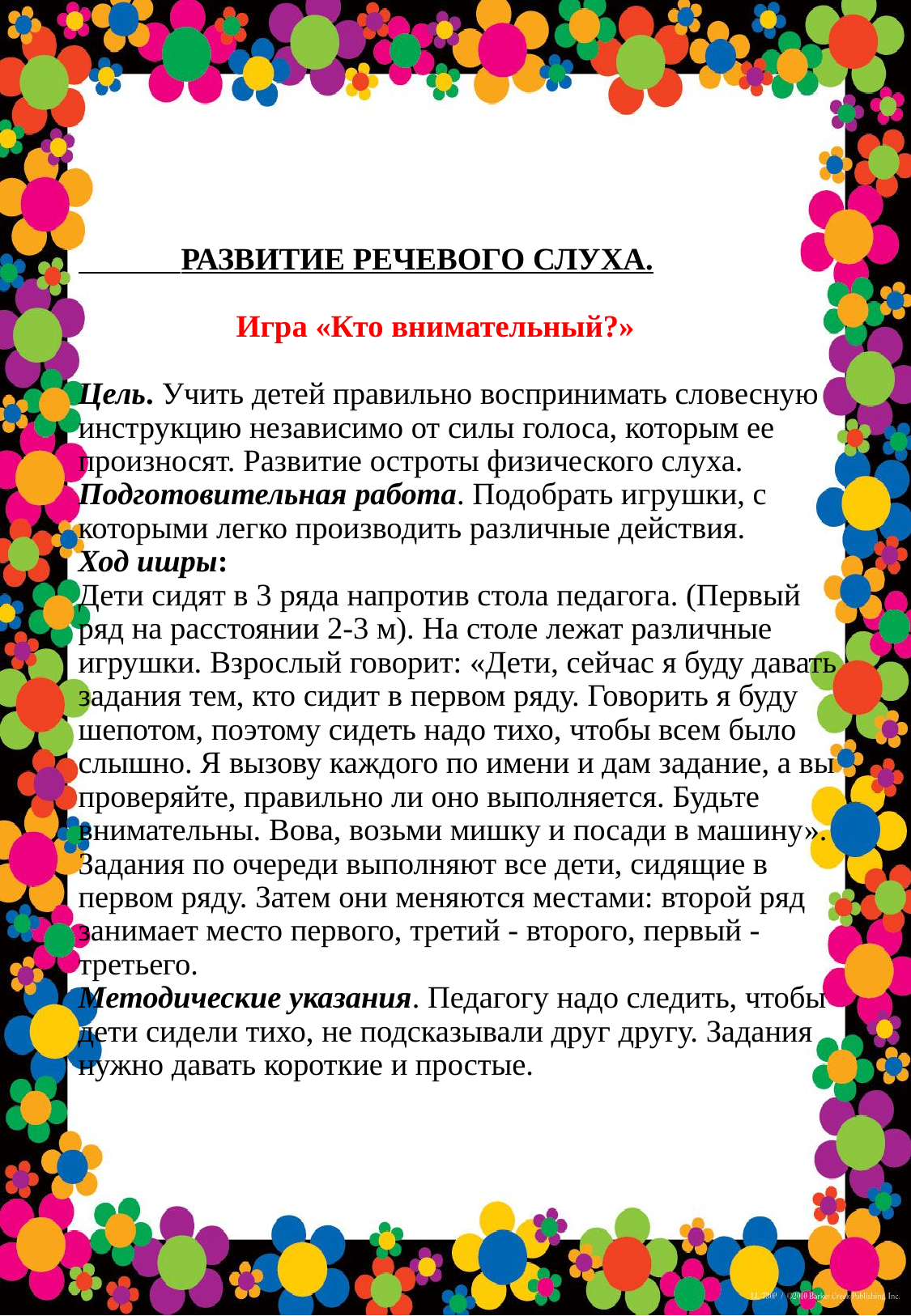

# РАЗВИТИЕ РЕЧЕВОГО СЛУХА. Игра «Кто внимательный?» Цель. Учить детей правильно воспринимать словесную инструкцию независимо от силы голоса, которым ее произносят. Развитие остроты физического слуха. Подготовительная работа. Подобрать игрушки, с которыми легко производить различные действия. Ход ишры: Дети сидят в 3 ряда напротив стола педагога. (Первый ряд на расстоянии 2-3 м). На столе лежат различные игрушки. Взрослый говорит: «Дети, сейчас я буду давать задания тем, кто сидит в первом ряду. Говорить я буду шепотом, поэтому сидеть надо тихо, чтобы всем было слышно. Я вызову каждого по имени и дам задание, а вы проверяйте, правильно ли оно выполняется. Будьте внимательны. Вова, возьми мишку и посади в машину». Задания по очереди выполняют все дети, сидящие в первом ряду. Затем они меняются местами: второй ряд занимает место первого, третий - второго, первый - третьего. Методические указания. Педагогу надо следить, чтобы дети сидели тихо, не подсказывали друг другу. Задания нужно давать короткие и простые.